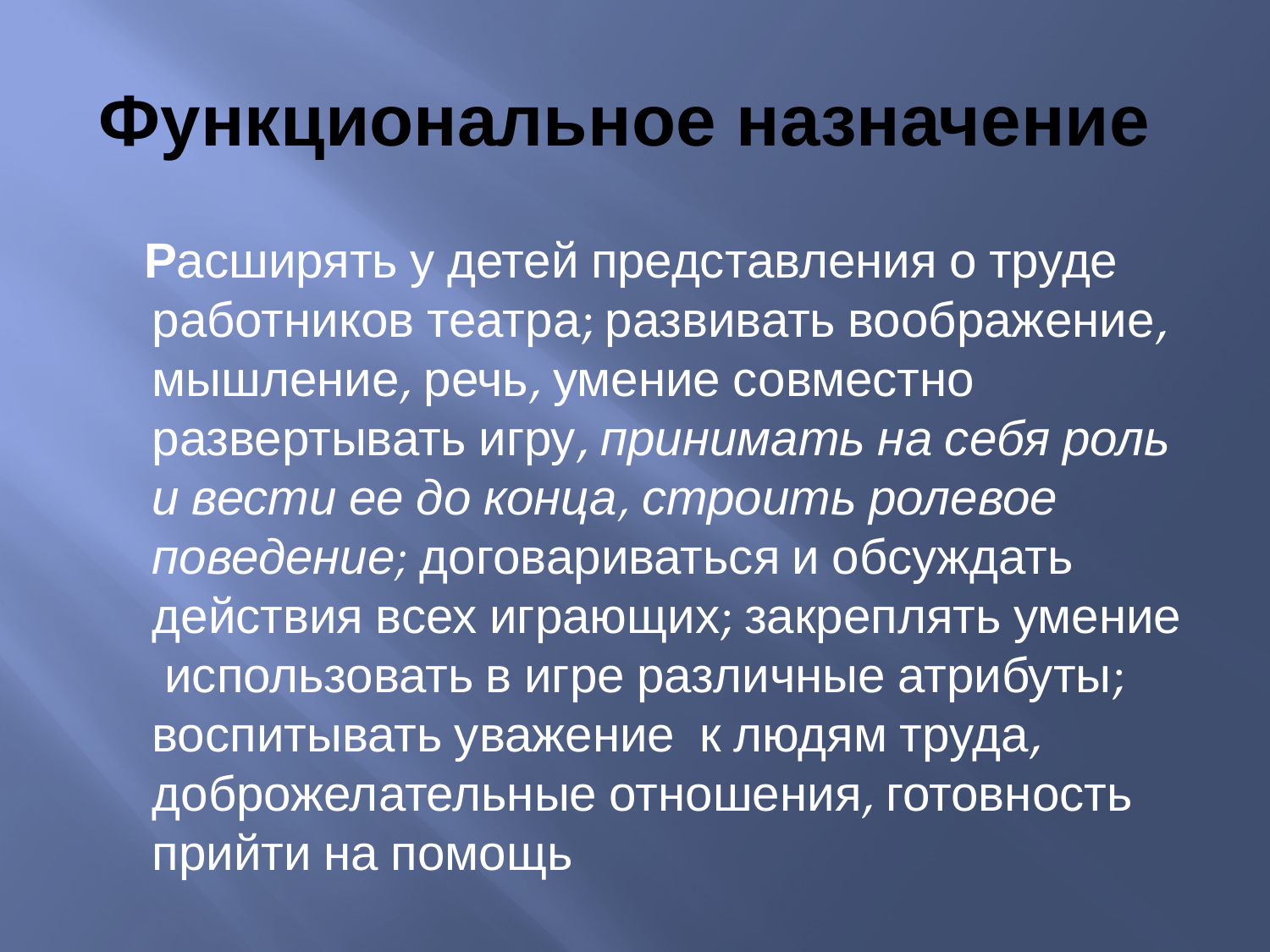

# Функциональное назначение
    Расширять у детей представления о труде работников театра; развивать воображение, мышление, речь, умение совместно развертывать игру, принимать на себя роль и вести ее до конца, строить ролевое поведение; договариваться и обсуждать действия всех играющих; закреплять умение  использовать в игре различные атрибуты; воспитывать уважение  к людям труда,  доброжелательные отношения, готовность прийти на помощь